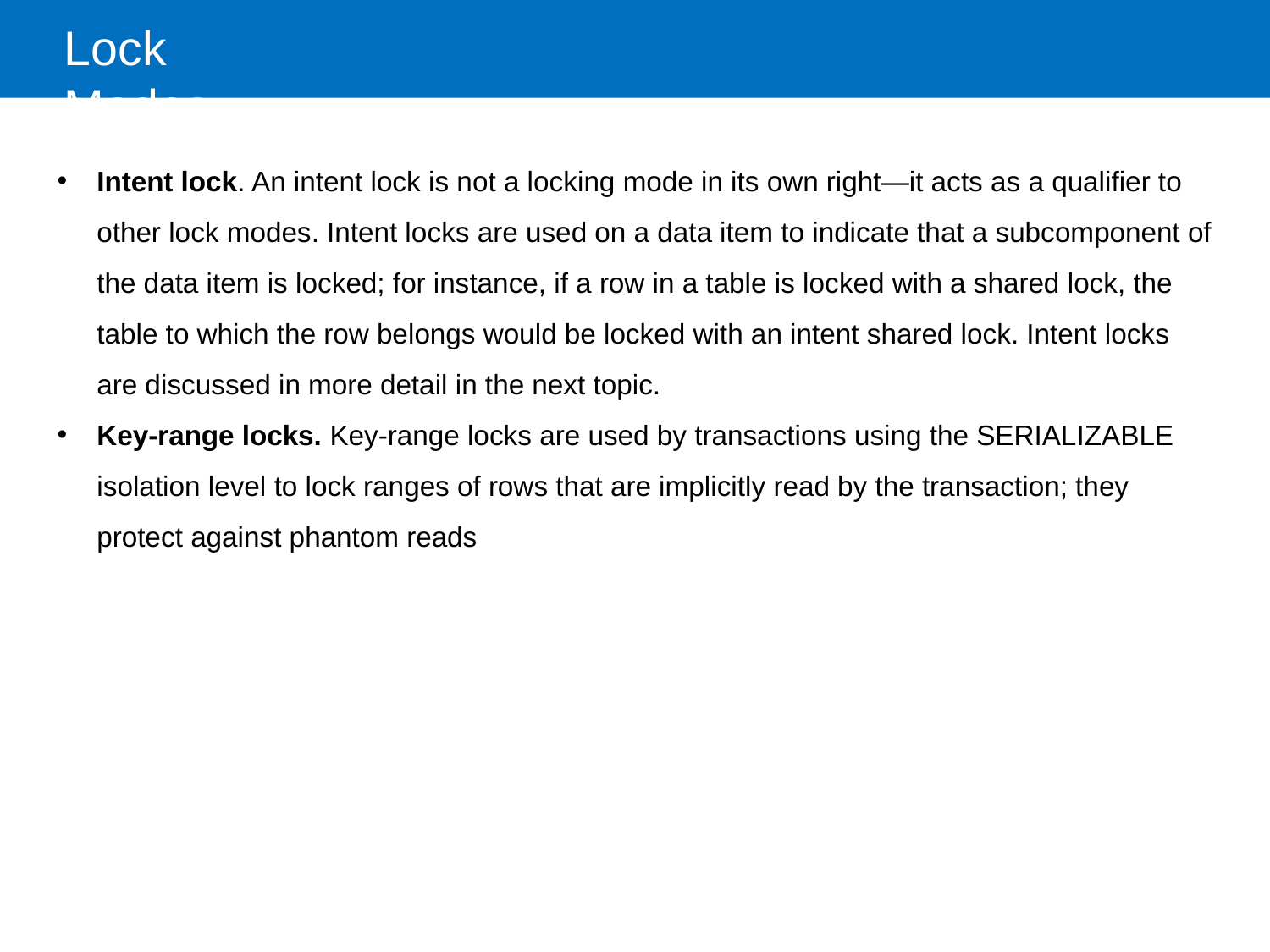

# Lock Modes
Intent lock. An intent lock is not a locking mode in its own right—it acts as a qualifier to other lock modes. Intent locks are used on a data item to indicate that a subcomponent of the data item is locked; for instance, if a row in a table is locked with a shared lock, the table to which the row belongs would be locked with an intent shared lock. Intent locks are discussed in more detail in the next topic.
Key-range locks. Key-range locks are used by transactions using the SERIALIZABLE isolation level to lock ranges of rows that are implicitly read by the transaction; they protect against phantom reads